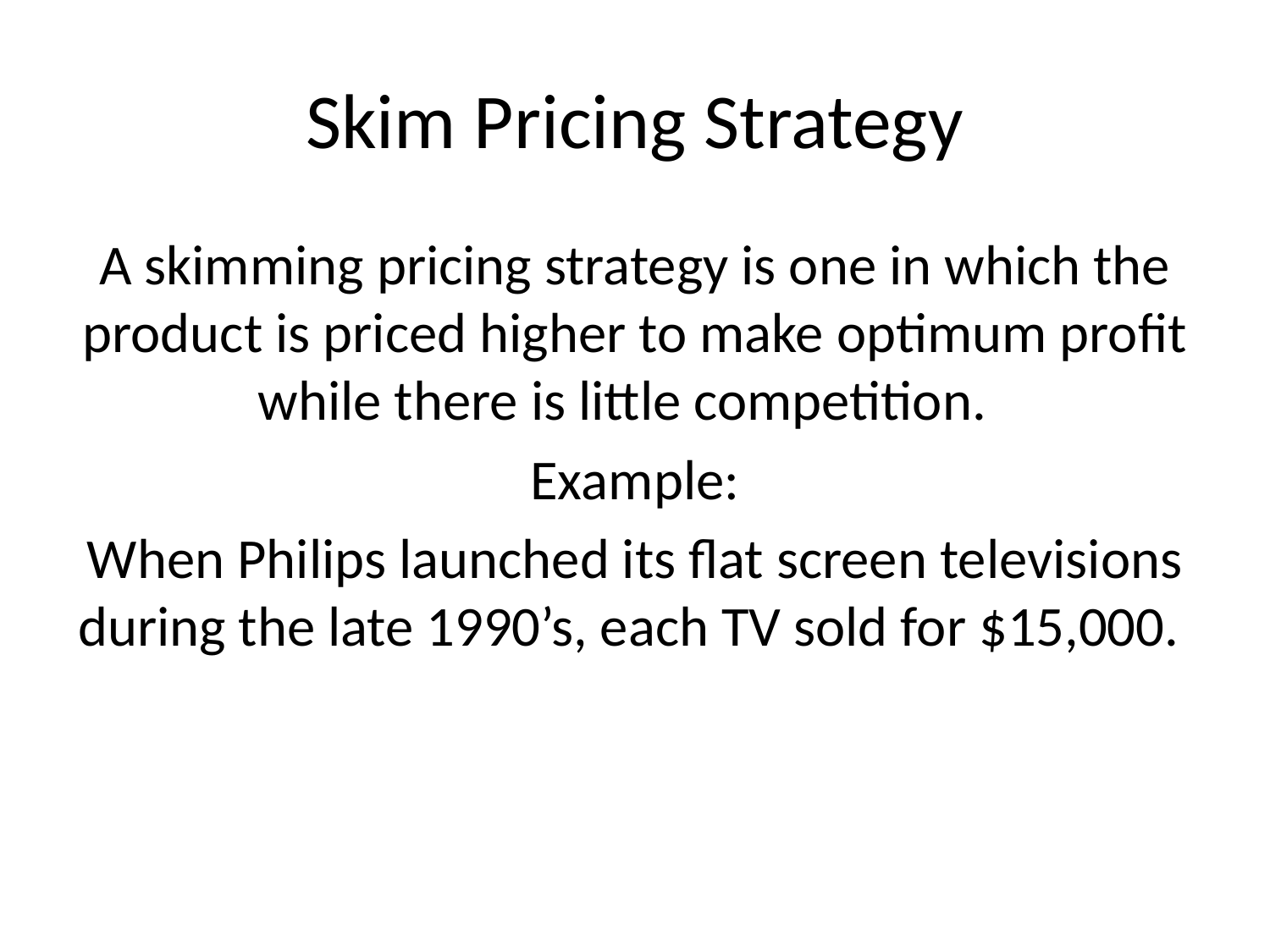

# Skim Pricing Strategy
A skimming pricing strategy is one in which the product is priced higher to make optimum profit while there is little competition.
Example:
When Philips launched its flat screen televisions during the late 1990’s, each TV sold for $15,000.